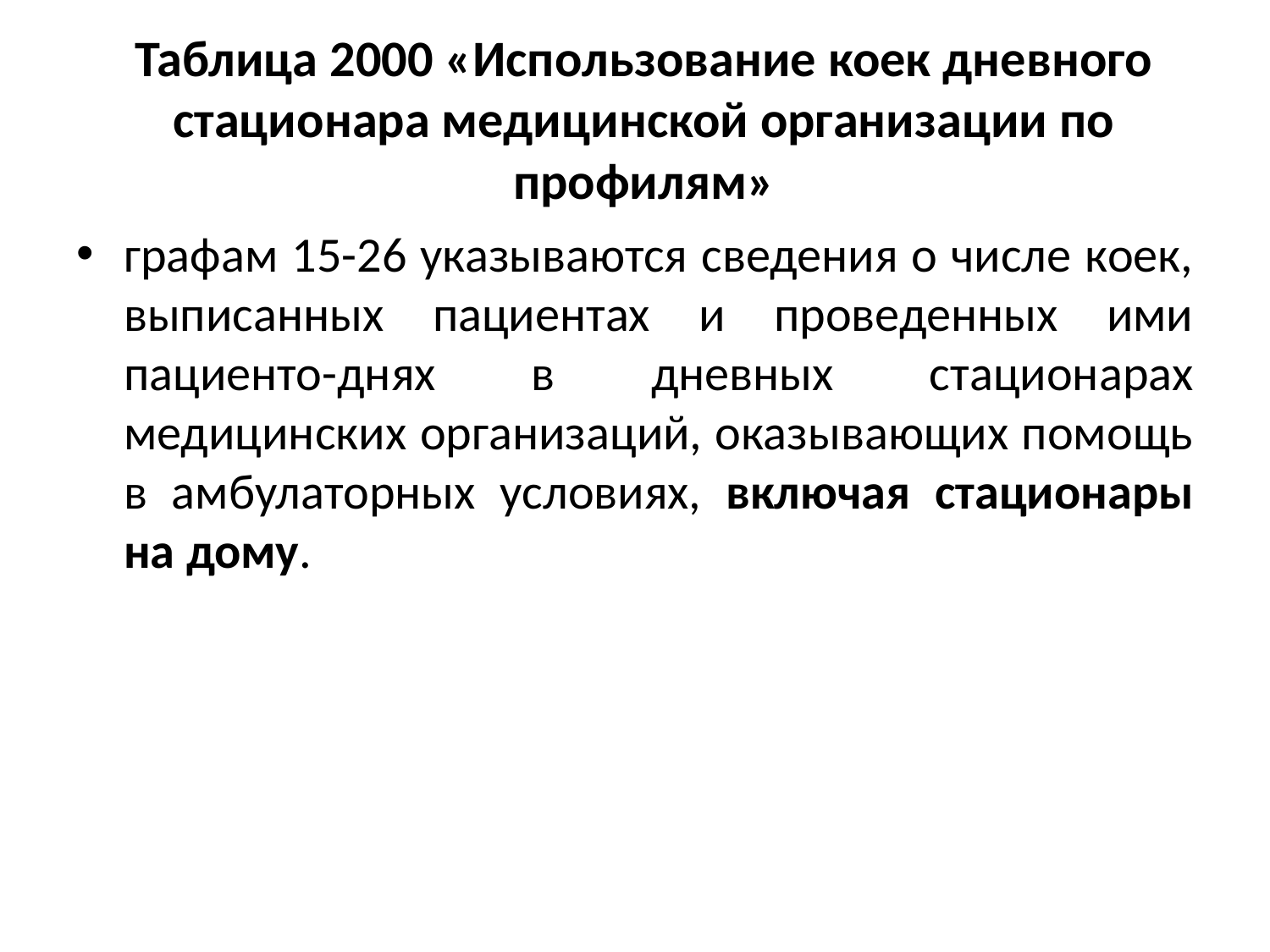

# Таблица 2000 «Использование коек дневного стационара медицинской организации по профилям»
графам 15-26 указываются сведения о числе коек, выписанных пациентах и проведенных ими пациенто-днях в дневных стационарах медицинских организаций, оказывающих помощь в амбулаторных условиях, включая стационары на дому.